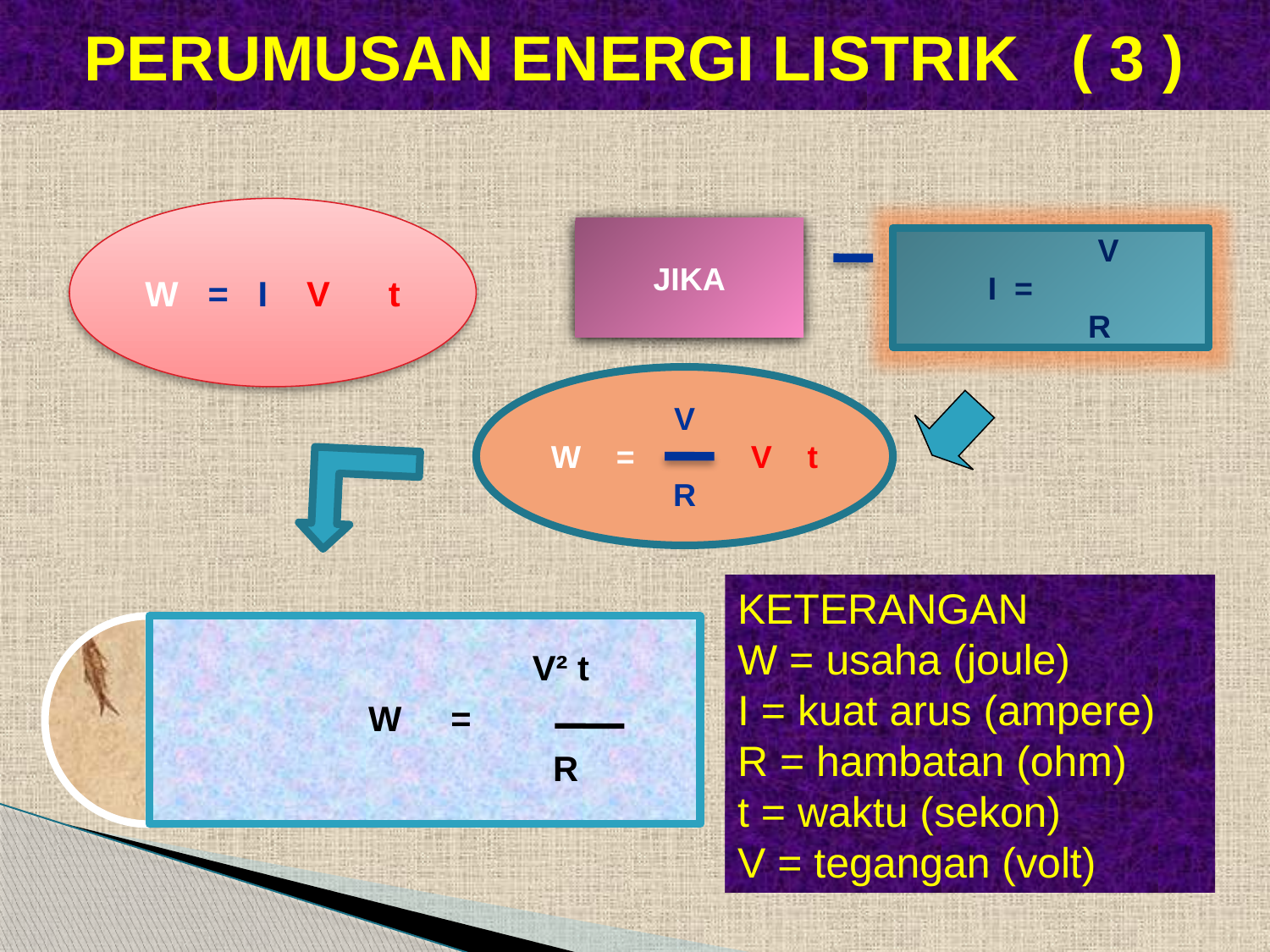

# PERUMUSAN ENERGI LISTRIK   ( 3 )

W   =   I    V      t

JIKA
             V
I  =
             R
V
W    =             V    t
R

KETERANGAN
W = usaha (joule)
I = kuat arus (ampere)
R = hambatan (ohm)
t = waktu (sekon)
V = tegangan (volt)
                            V² t
W     =
                             R